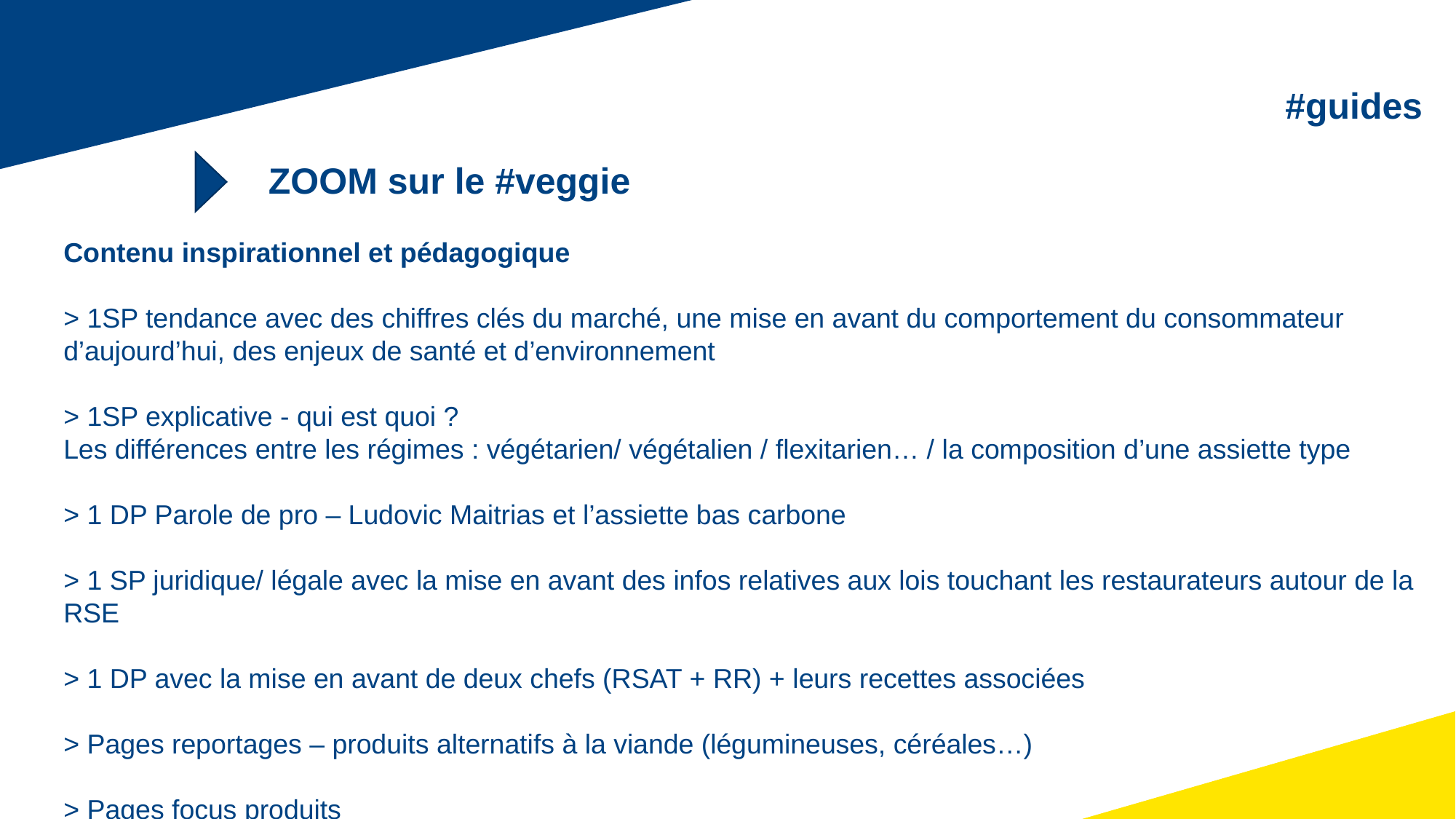

#guides
ZOOM sur le #veggie

Contenu inspirationnel et pédagogique

> 1SP tendance avec des chiffres clés du marché, une mise en avant du comportement du consommateur d’aujourd’hui, des enjeux de santé et d’environnement

> 1SP explicative - qui est quoi ?
Les différences entre les régimes : végétarien/ végétalien / flexitarien… / la composition d’une assiette type

> 1 DP Parole de pro – Ludovic Maitrias et l’assiette bas carbone

> 1 SP juridique/ légale avec la mise en avant des infos relatives aux lois touchant les restaurateurs autour de la RSE

> 1 DP avec la mise en avant de deux chefs (RSAT + RR) + leurs recettes associées

> Pages reportages – produits alternatifs à la viande (légumineuses, céréales…)

> Pages focus produits